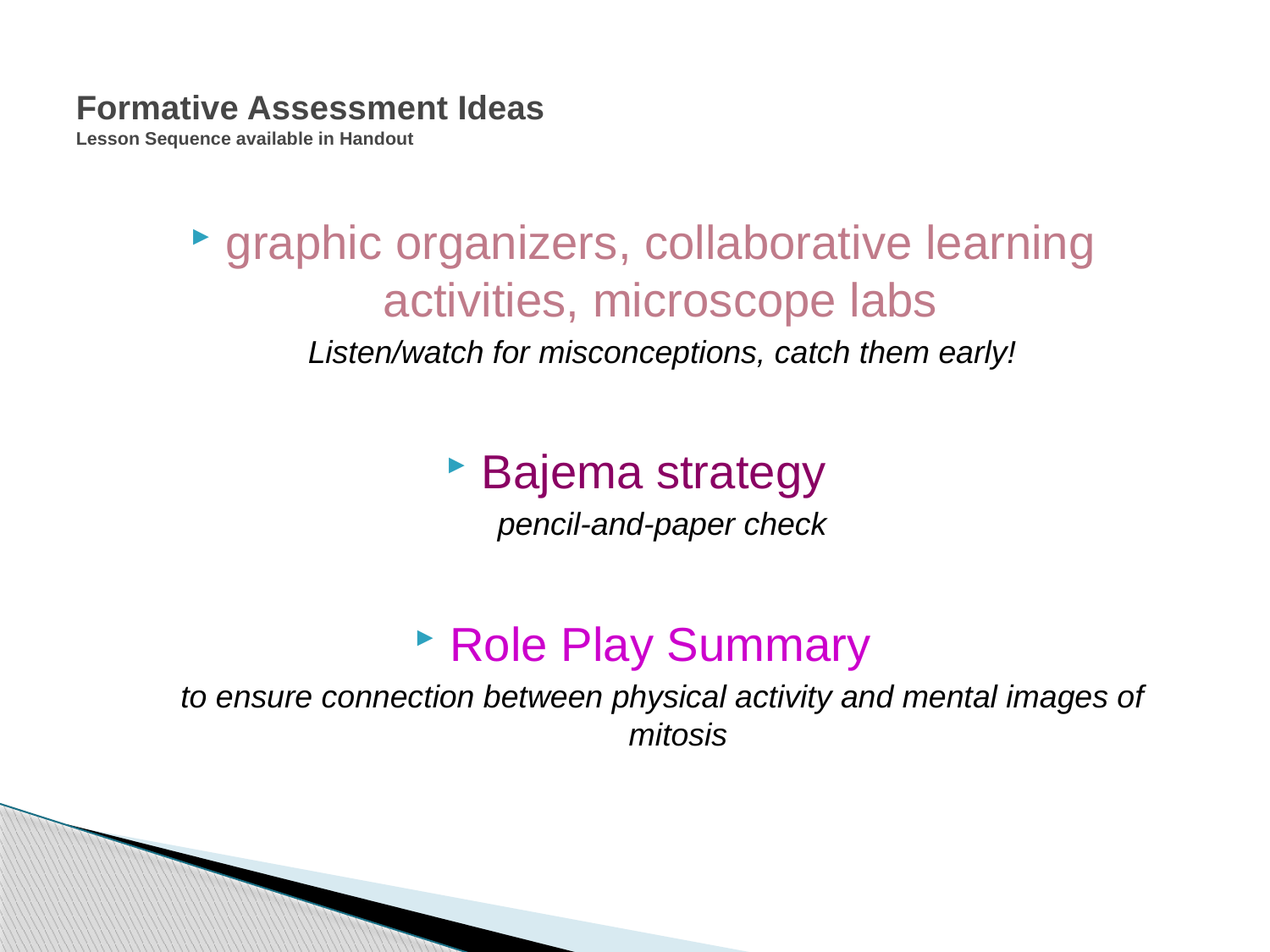

# Formative Assessment Ideas Lesson Sequence available in Handout
graphic organizers, collaborative learning activities, microscope labs
Listen/watch for misconceptions, catch them early!

Bajema strategy
pencil-and-paper check

Role Play Summary
to ensure connection between physical activity and mental images of mitosis